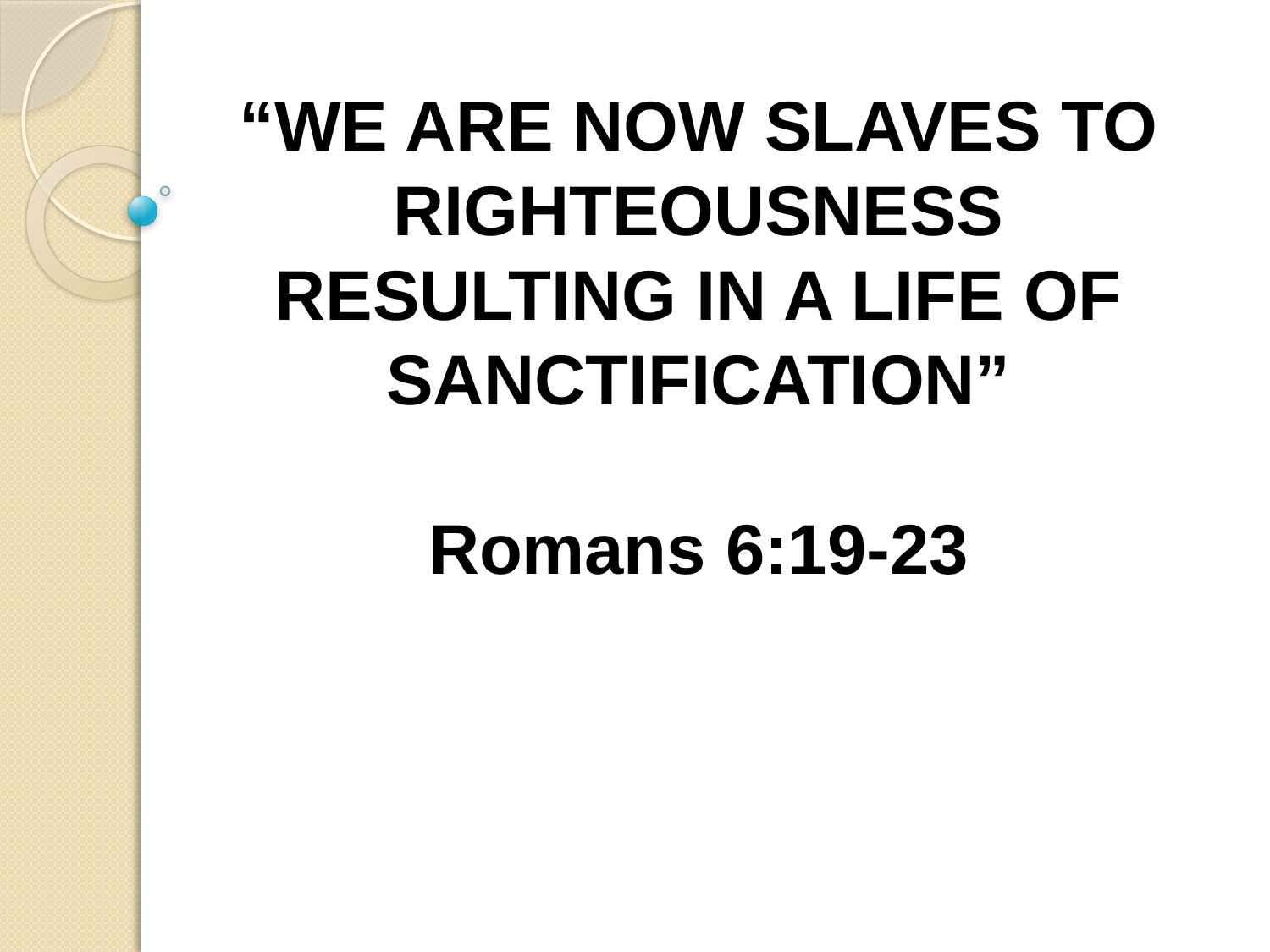

“WE ARE NOW SLAVES TO RIGHTEOUSNESS RESULTING IN A LIFE OF SANCTIFICATION”

Romans 6:19-23